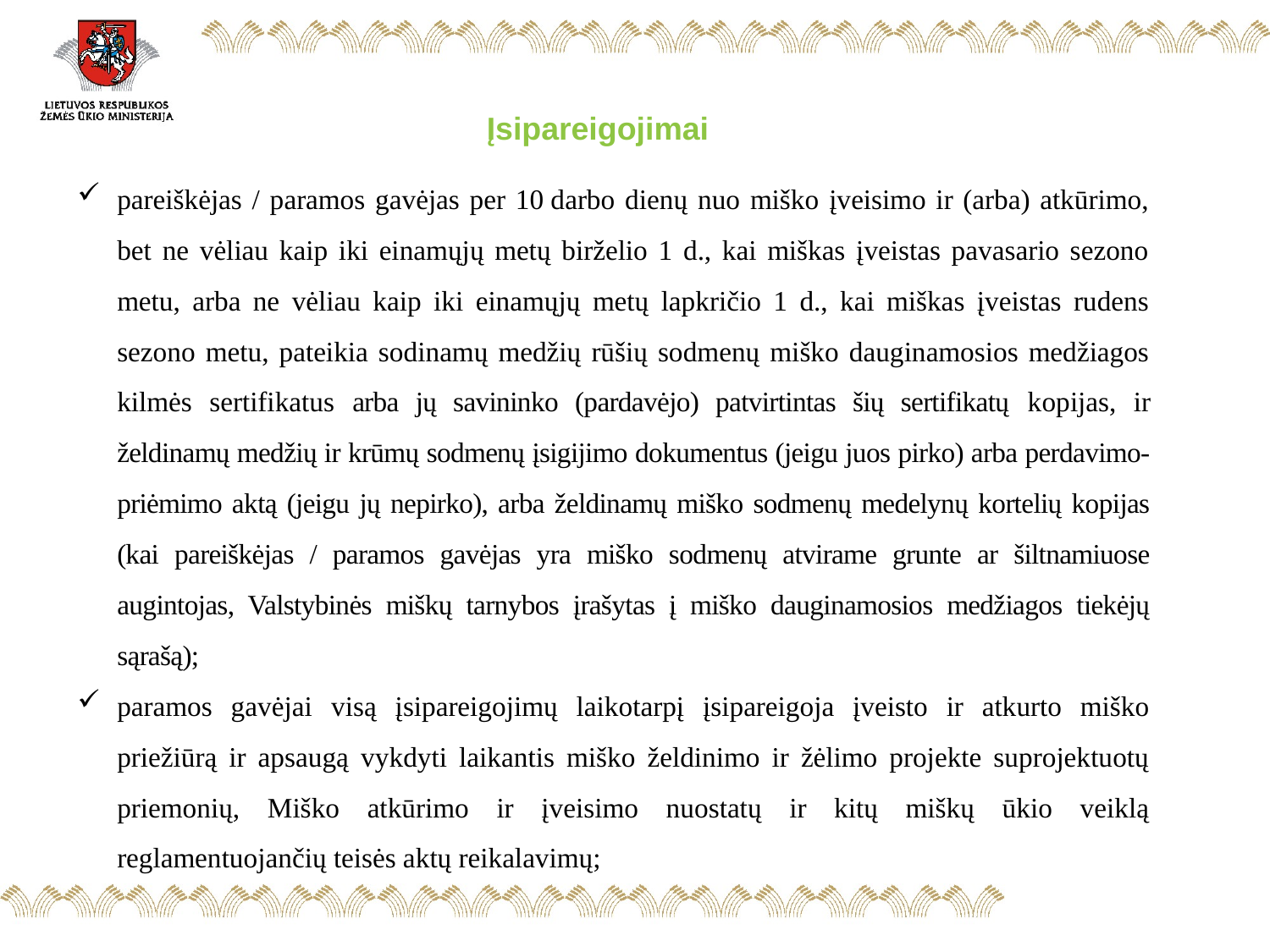

Įsipareigojimai
pareiškėjas / paramos gavėjas per 10 darbo dienų nuo miško įveisimo ir (arba) atkūrimo, bet ne vėliau kaip iki einamųjų metų birželio 1 d., kai miškas įveistas pavasario sezono metu, arba ne vėliau kaip iki einamųjų metų lapkričio 1 d., kai miškas įveistas rudens sezono metu, pateikia sodinamų medžių rūšių sodmenų miško dauginamosios medžiagos kilmės sertifikatus arba jų savininko (pardavėjo) patvirtintas šių sertifikatų kopijas, ir želdinamų medžių ir krūmų sodmenų įsigijimo dokumentus (jeigu juos pirko) arba perdavimo-priėmimo aktą (jeigu jų nepirko), arba želdinamų miško sodmenų medelynų kortelių kopijas (kai pareiškėjas / paramos gavėjas yra miško sodmenų atvirame grunte ar šiltnamiuose augintojas, Valstybinės miškų tarnybos įrašytas į miško dauginamosios medžiagos tiekėjų sąrašą);
paramos gavėjai visą įsipareigojimų laikotarpį įsipareigoja įveisto ir atkurto miško priežiūrą ir apsaugą vykdyti laikantis miško želdinimo ir žėlimo projekte suprojektuotų priemonių, Miško atkūrimo ir įveisimo nuostatų ir kitų miškų ūkio veiklą reglamentuojančių teisės aktų reikalavimų;